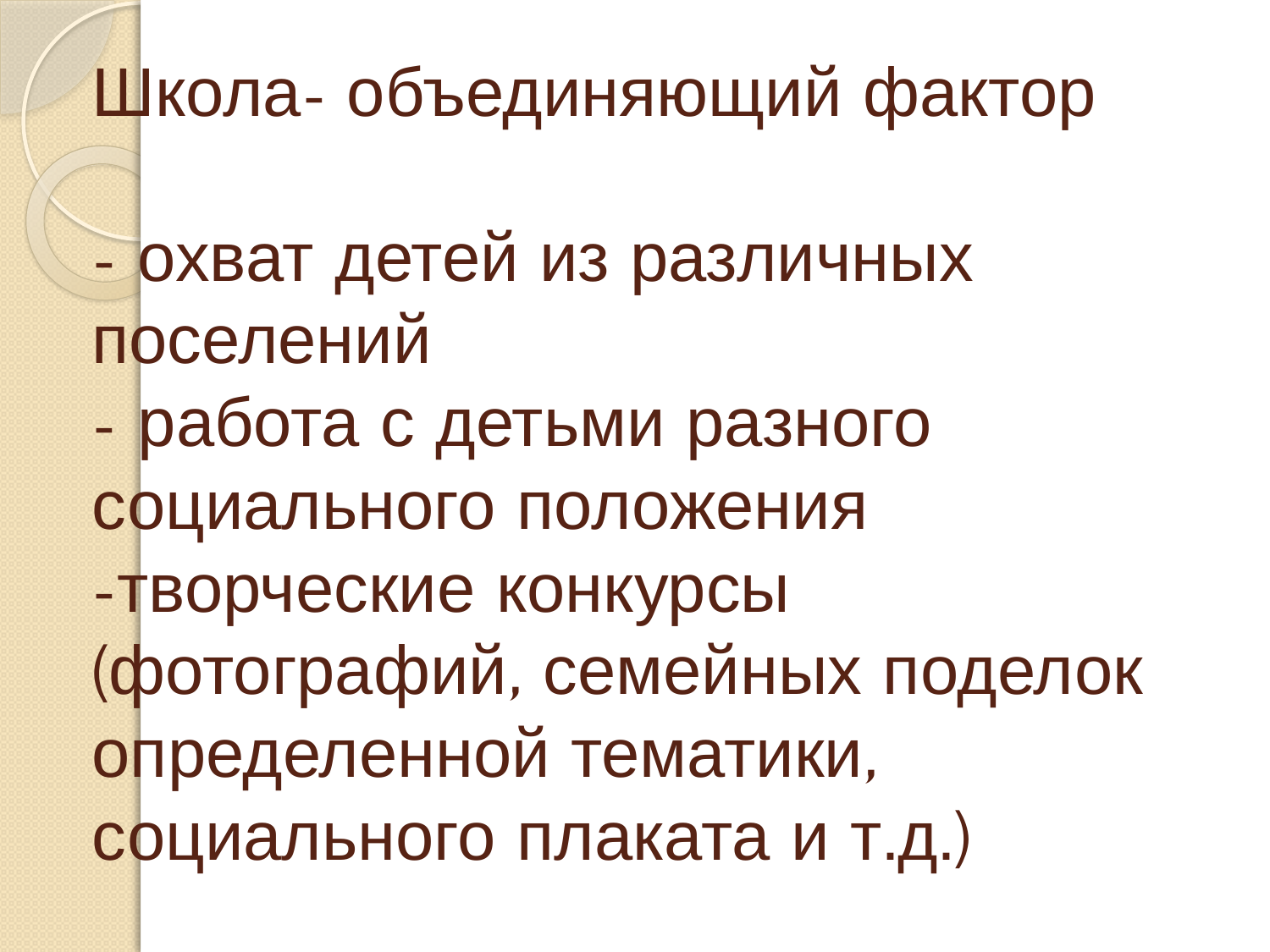

# Школа- объединяющий фактор - охват детей из различных поселений - работа с детьми разного социального положения -творческие конкурсы (фотографий, семейных поделок определенной тематики, социального плаката и т.д.)